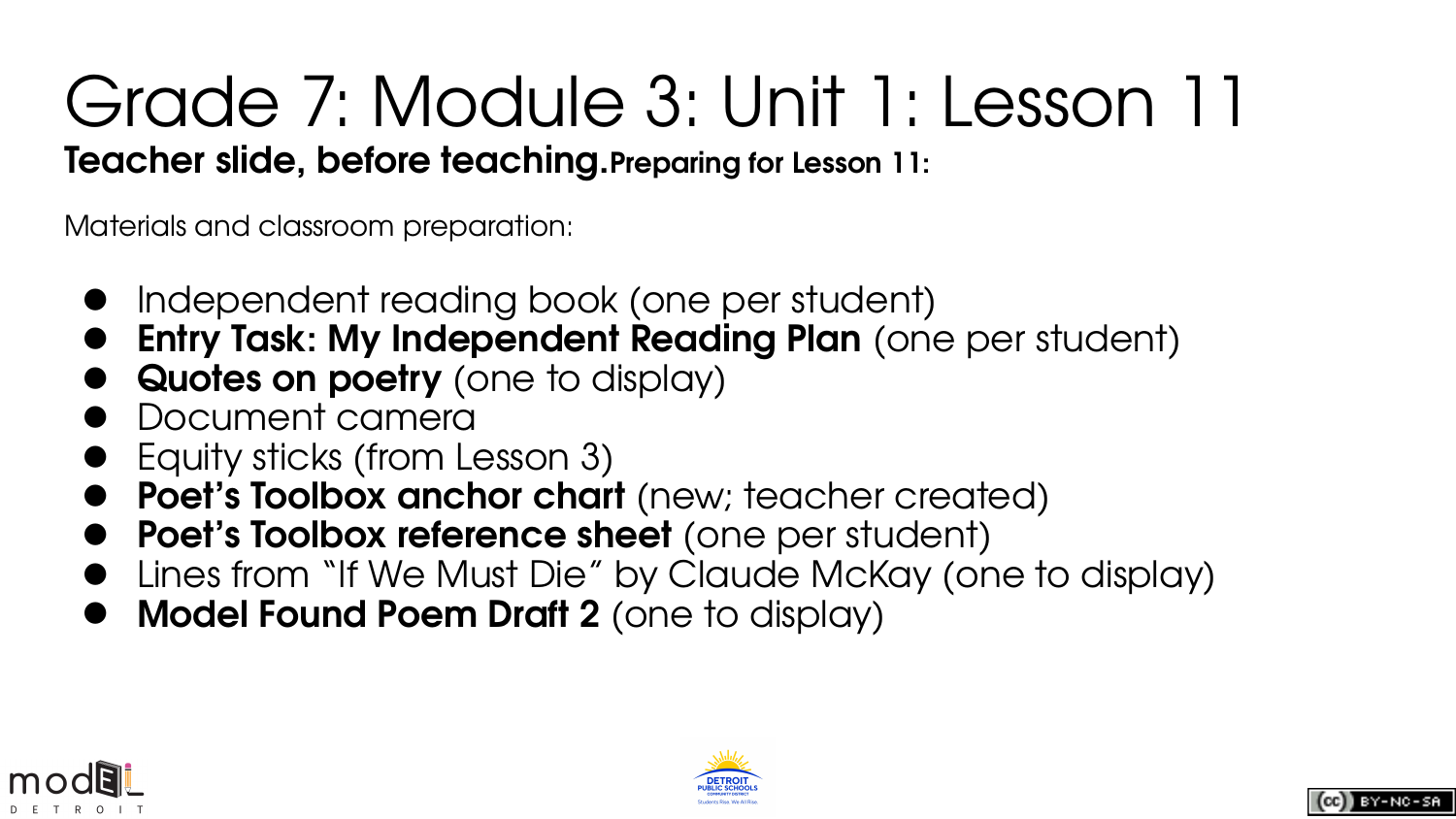

Grade 7: Module 3: Unit 1: Lesson 11
Teacher slide, before teaching.Preparing for Lesson 11:

Materials and classroom preparation:

Independent reading book (one per student)
Entry Task: My Independent Reading Plan (one per student)
Quotes on poetry (one to display)
Document camera
Equity sticks (from Lesson 3)
Poet’s Toolbox anchor chart (new; teacher created)
Poet’s Toolbox reference sheet (one per student)
Lines from “If We Must Die” by Claude McKay (one to display)
Model Found Poem Draft 2 (one to display)